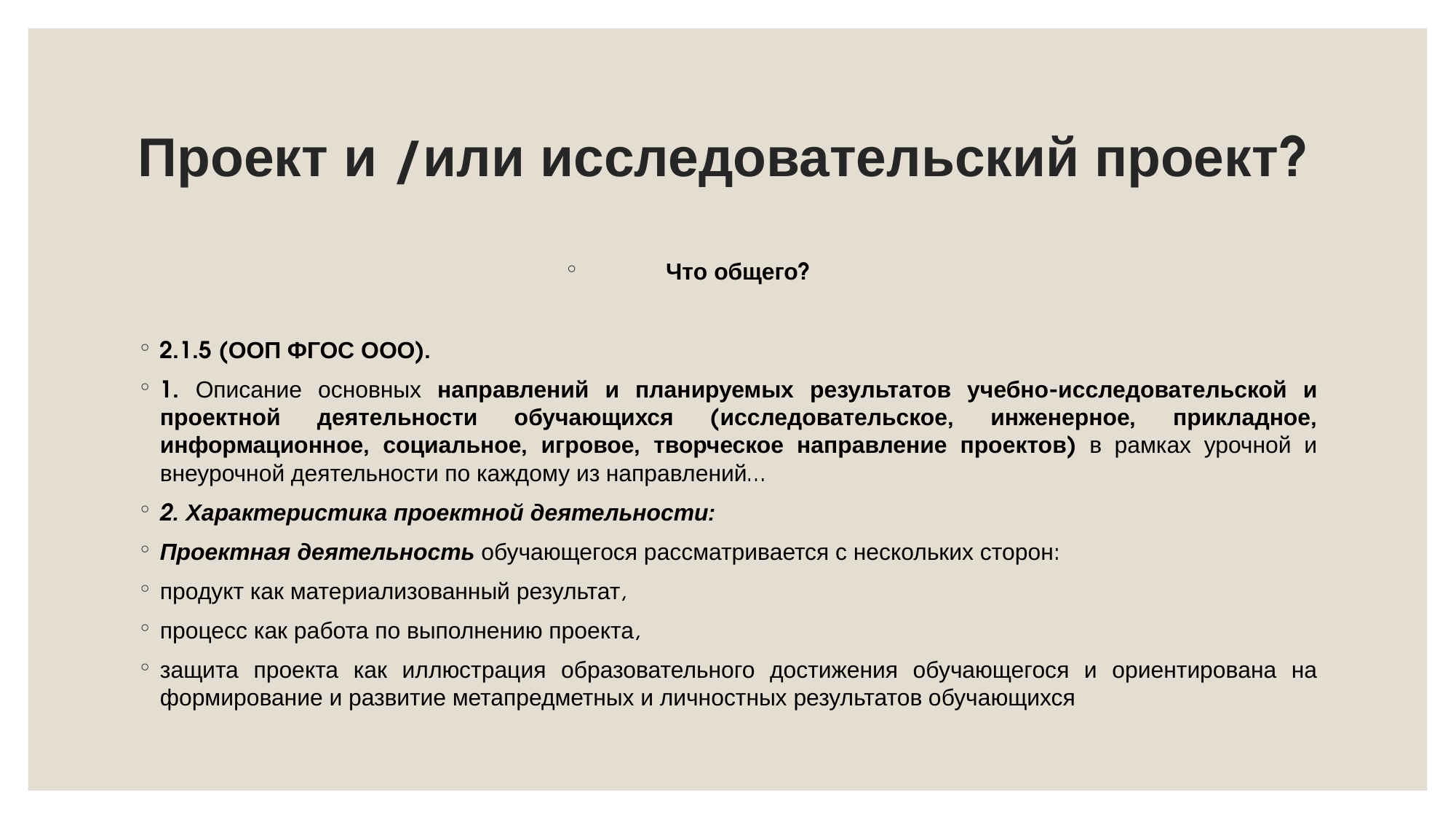

# Проект и /или исследовательский проект?
Что общего?

2.1.5 (ООП ФГОС ООО).
1. Описание основных направлений и планируемых результатов учебно-исследовательской и проектной деятельности обучающихся (исследовательское, инженерное, прикладное, информационное, социальное, игровое, творческое направление проектов) в рамках урочной и внеурочной деятельности по каждому из направлений…
2. Характеристика проектной деятельности:
Проектная деятельность обучающегося рассматривается с нескольких сторон:
продукт как материализованный результат,
процесс как работа по выполнению проекта,
защита проекта как иллюстрация образовательного достижения обучающегося и ориентирована на формирование и развитие метапредметных и личностных результатов обучающихся